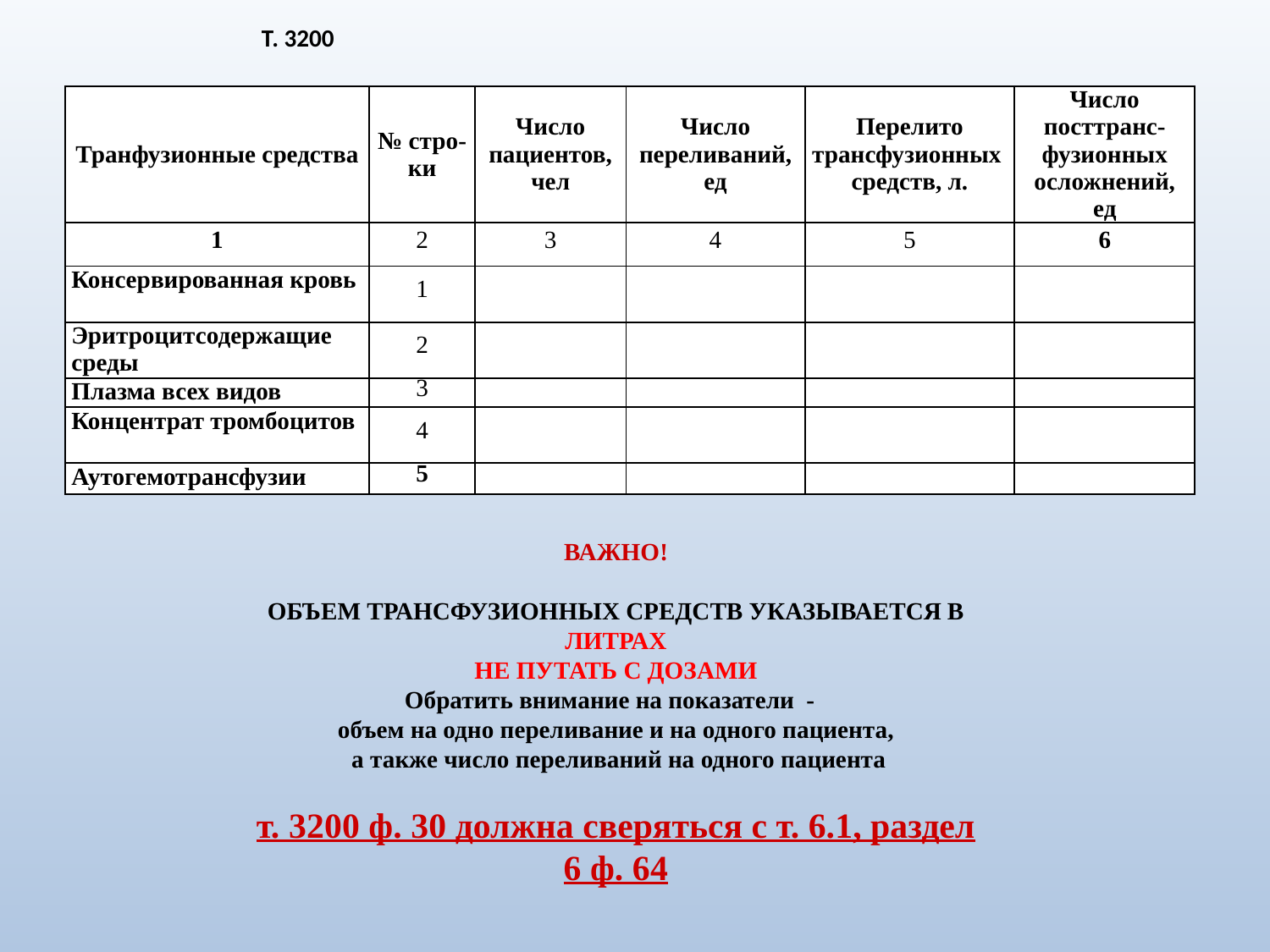

Т. 3200
| Транфузионные средства | № стро-ки | Число пациентов, чел | Число переливаний, ед | Перелито трансфузионных средств, л. | Число посттранс- фузионных осложнений, ед |
| --- | --- | --- | --- | --- | --- |
| 1 | 2 | 3 | 4 | 5 | 6 |
| Консервированная кровь | 1 |  |  |  |  |
| Эритроцитсодержащие среды | 2 |  |  |  |  |
| Плазма всех видов | 3 |  |  |  |  |
| Концентрат тромбоцитов | 4 |  |  |  |  |
| Аутогемотрансфузии | 5 |  |  |  |  |
# ВАЖНО! ОБЪЕМ ТРАНСФУЗИОННЫХ СРЕДСТВ УКАЗЫВАЕТСЯ В ЛИТРАХ НЕ ПУТАТЬ С ДОЗАМИ Обратить внимание на показатели  - объем на одно переливание и на одного пациента, а также число переливаний на одного пациента т. 3200 ф. 30 должна сверяться с т. 6.1, раздел 6 ф. 64